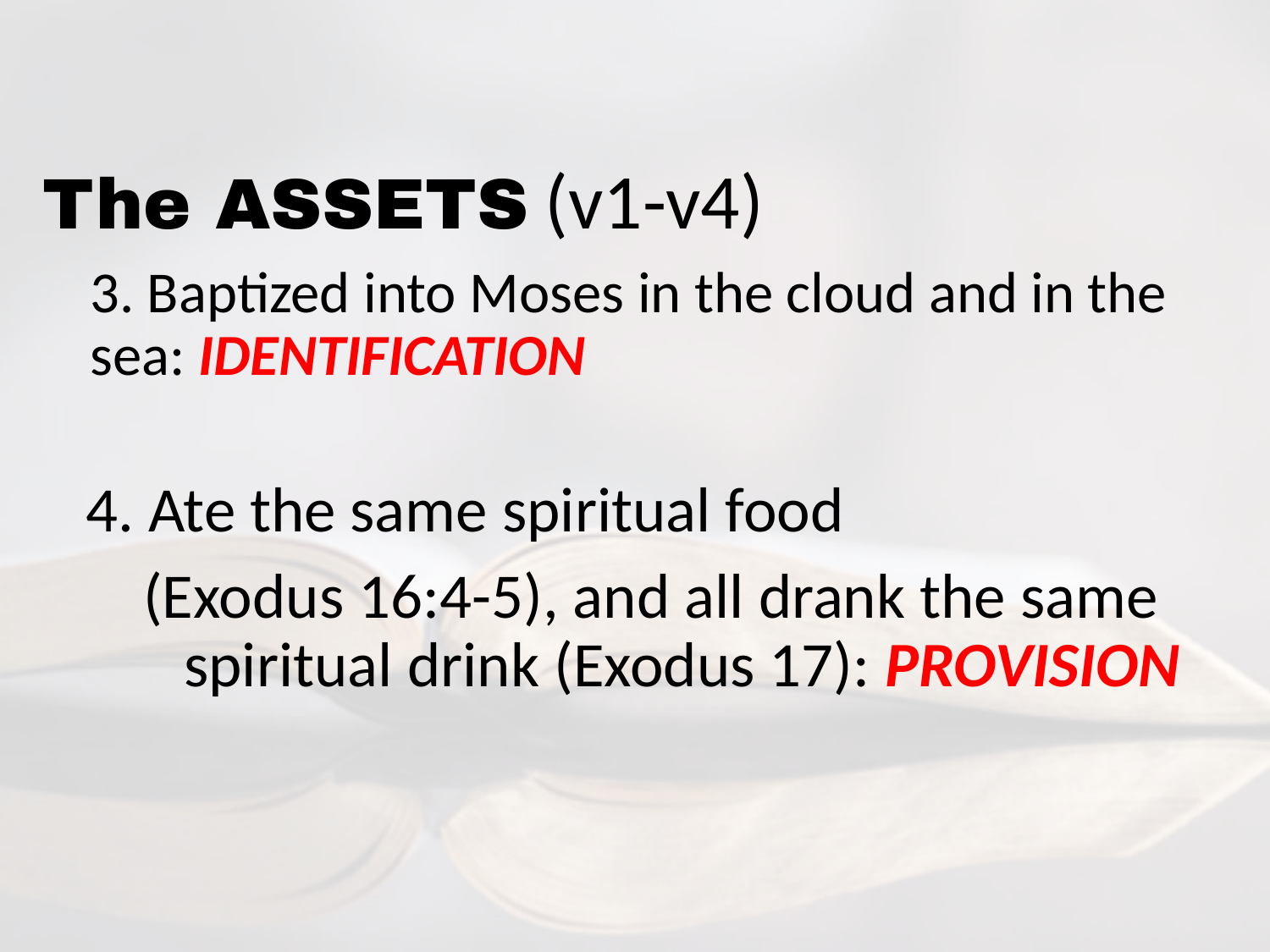

# The ASSETS (v1-v4)
3. Baptized into Moses in the cloud and in the sea: IDENTIFICATION

   4. Ate the same spiritual food
       (Exodus 16:4-5), and all drank the same           	 spiritual drink (Exodus 17): PROVISION